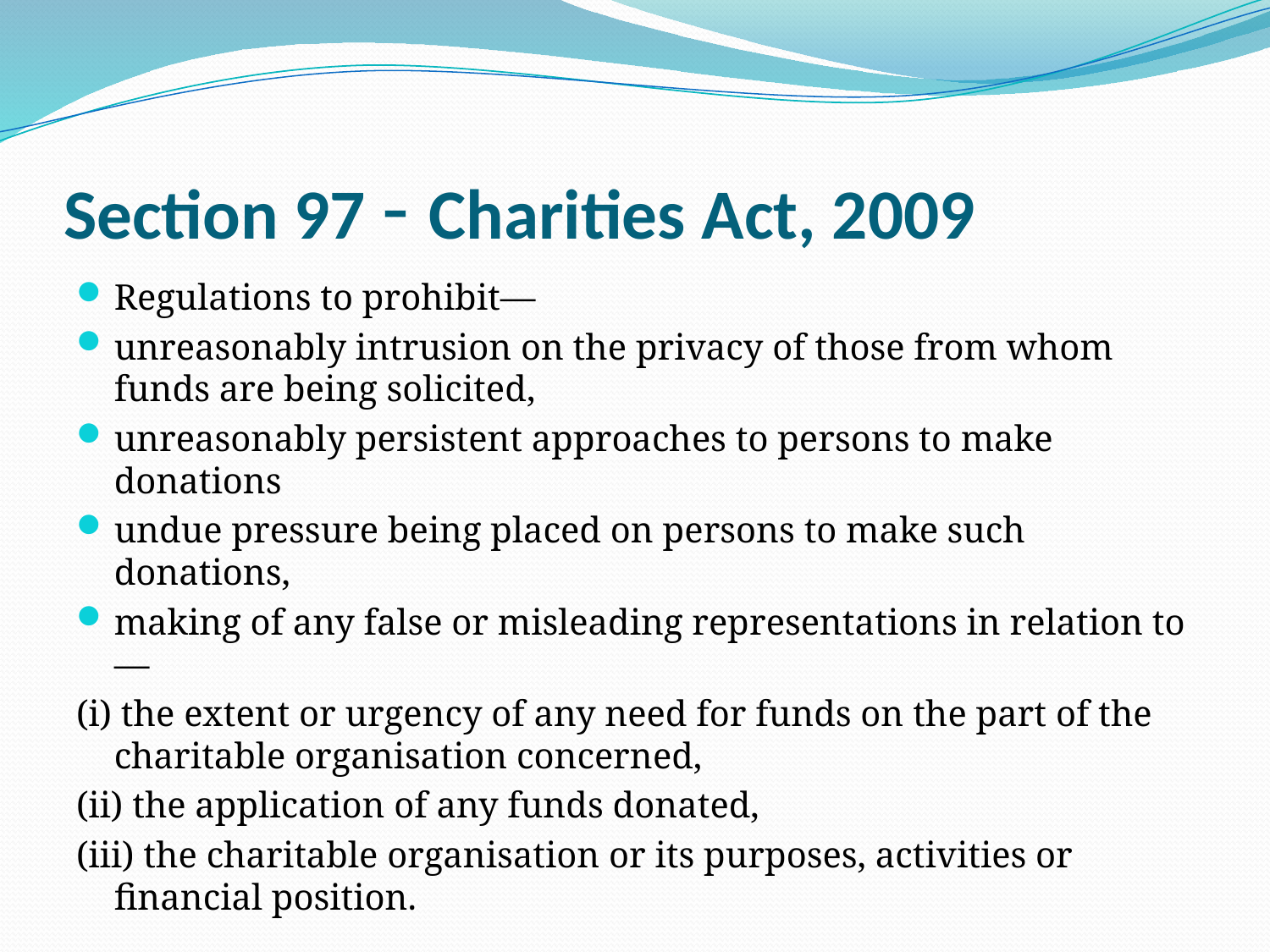

# Section 97 - Charities Act, 2009
Regulations to prohibit—
unreasonably intrusion on the privacy of those from whom funds are being solicited,
unreasonably persistent approaches to persons to make donations
undue pressure being placed on persons to make such donations,
making of any false or misleading representations in relation to—
(i) the extent or urgency of any need for funds on the part of the charitable organisation concerned,
(ii) the application of any funds donated,
(iii) the charitable organisation or its purposes, activities or financial position.